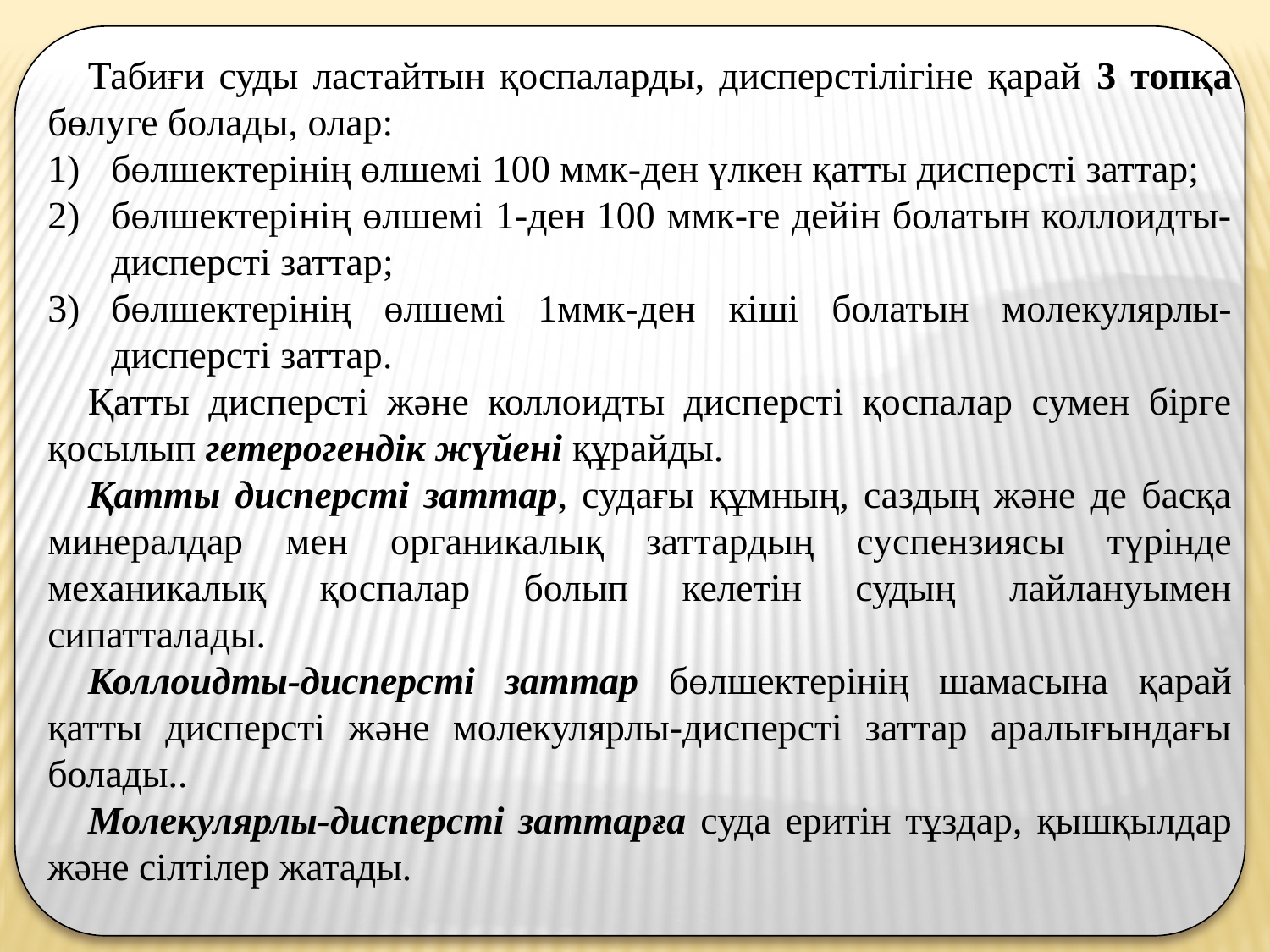

Табиғи суды ластайтын қоспаларды, дисперстілігіне қарай 3 топқа бөлуге болады, олар:
бөлшектерінің өлшемі 100 ммк-ден үлкен қатты дисперсті заттар;
бөлшектерінің өлшемі 1-ден 100 ммк-ге дейін болатын коллоидты-дисперсті заттар;
бөлшектерінің өлшемі 1ммк-ден кіші болатын молекулярлы-дисперсті заттар.
Қатты дисперсті және коллоидты дисперсті қоспалар сумен бірге қосылып гетерогендік жүйені құрайды.
Қатты дисперсті заттар, судағы құмның, саздың және де басқа минералдар мен органикалық заттардың суспензиясы түрінде механикалық қоспалар болып келетін судың лайлануымен сипатталады.
Коллоидты-дисперсті заттар бөлшектерінің шамасына қарай қатты дисперсті және молекулярлы-дисперсті заттар аралығындағы болады..
Молекулярлы-дисперсті заттарға суда еритін тұздар, қышқылдар және сілтілер жатады.